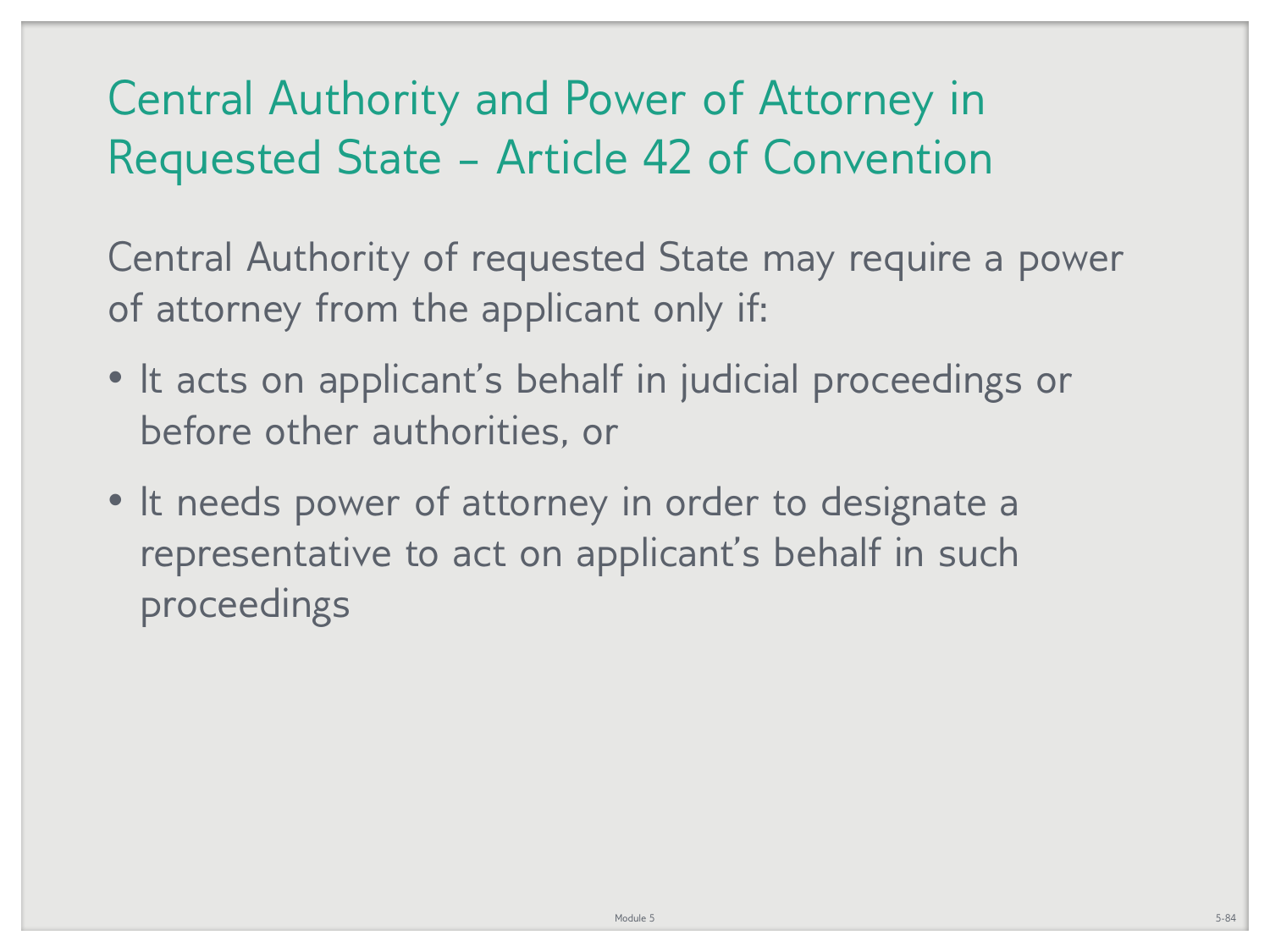

# Central Authority and Power of Attorney in Requested State – Article 42 of Convention
Central Authority of requested State may require a power of attorney from the applicant only if:
It acts on applicant’s behalf in judicial proceedings or before other authorities, or
It needs power of attorney in order to designate a representative to act on applicant’s behalf in such proceedings

Module 5
5-84